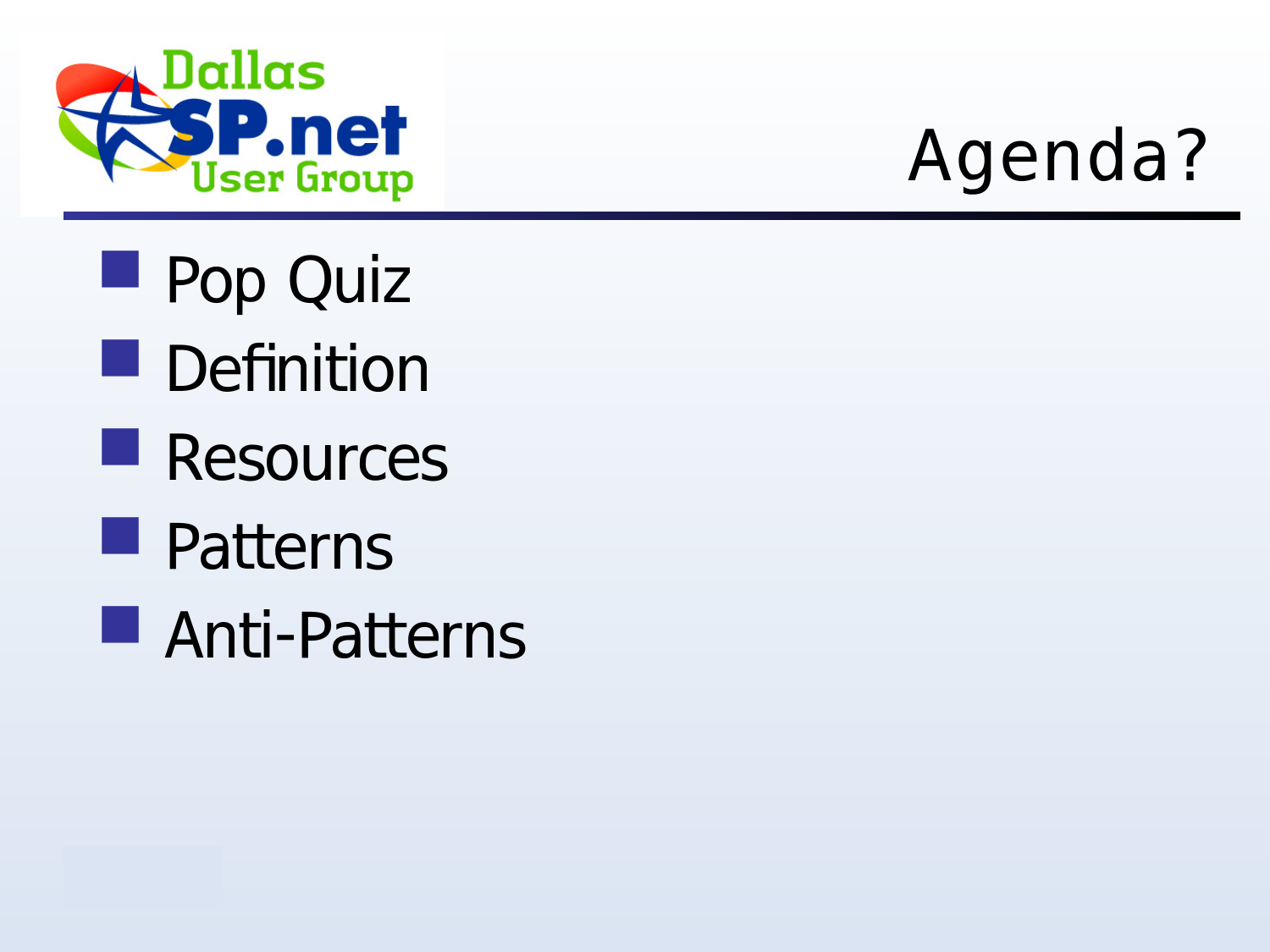

Agenda?
 Pop Quiz
 Definition
 Resources
 Patterns
 Anti-Patterns